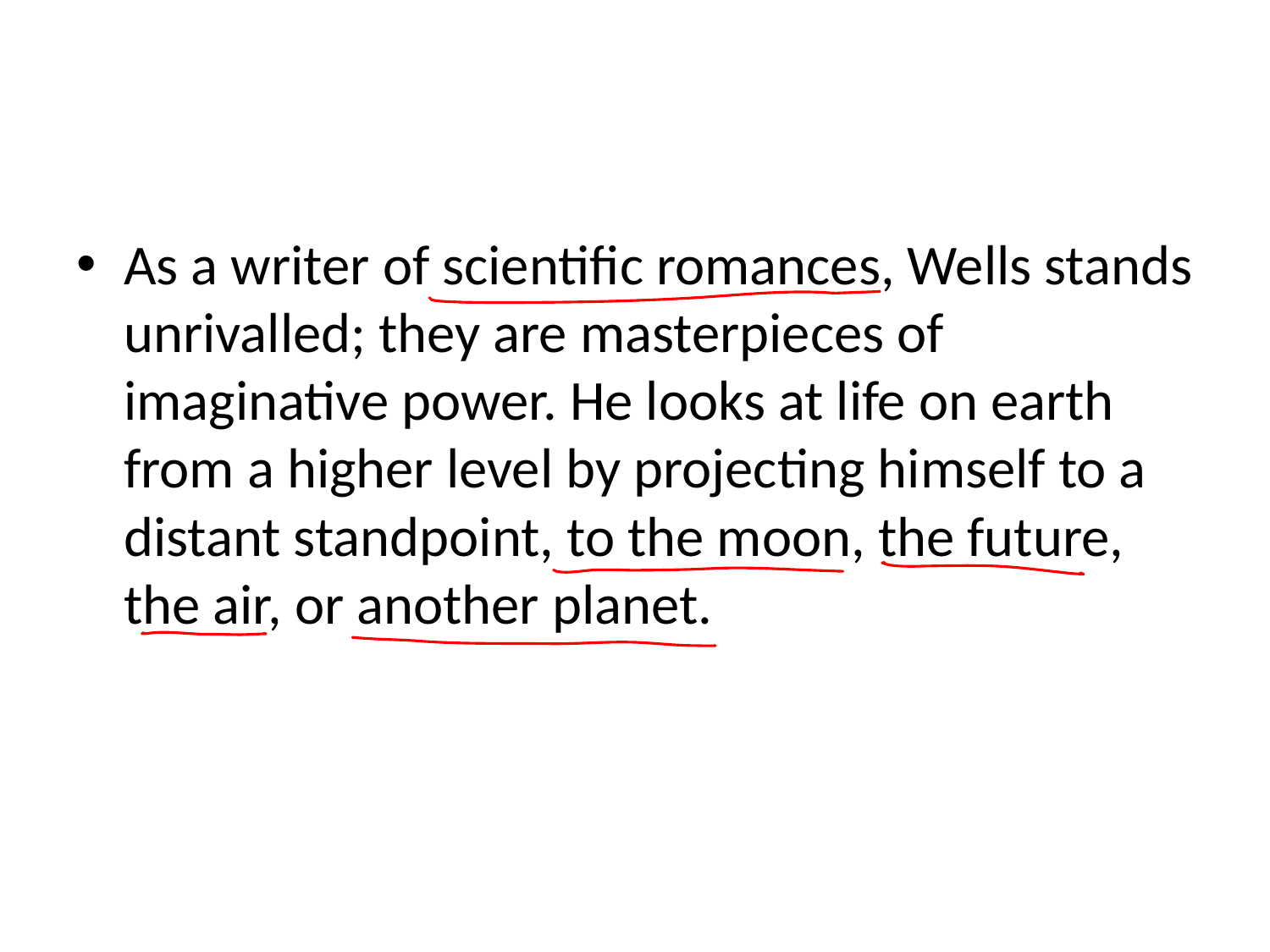

#
As a writer of scientific romances, Wells stands unrivalled; they are masterpieces of imaginative power. He looks at life on earth from a higher level by projecting himself to a distant standpoint, to the moon, the future, the air, or another planet.